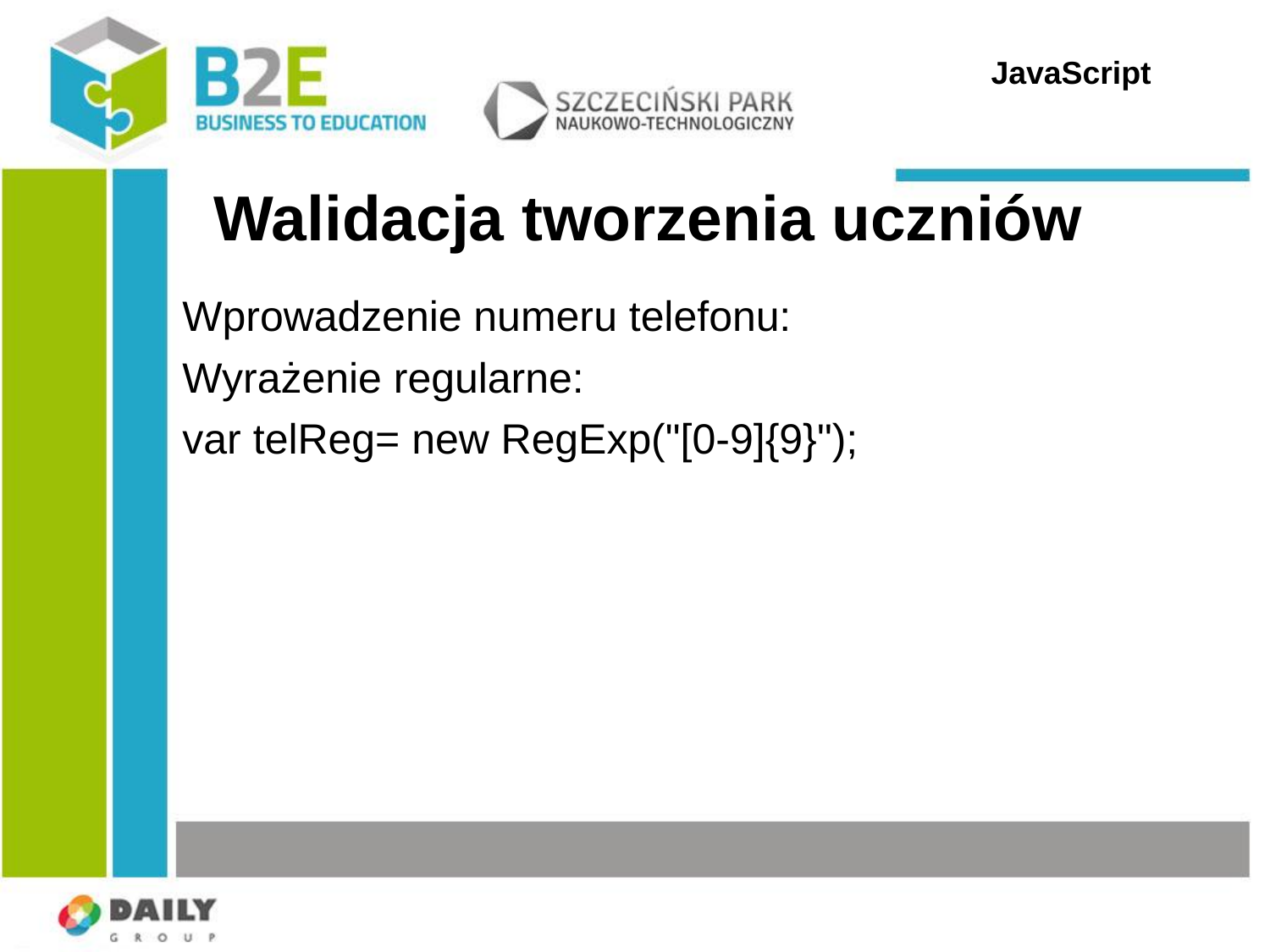

JavaScript
Walidacja tworzenia uczniów
Wprowadzenie numeru telefonu:
Wyrażenie regularne:
var telReg= new RegExp("[0-9]{9}");